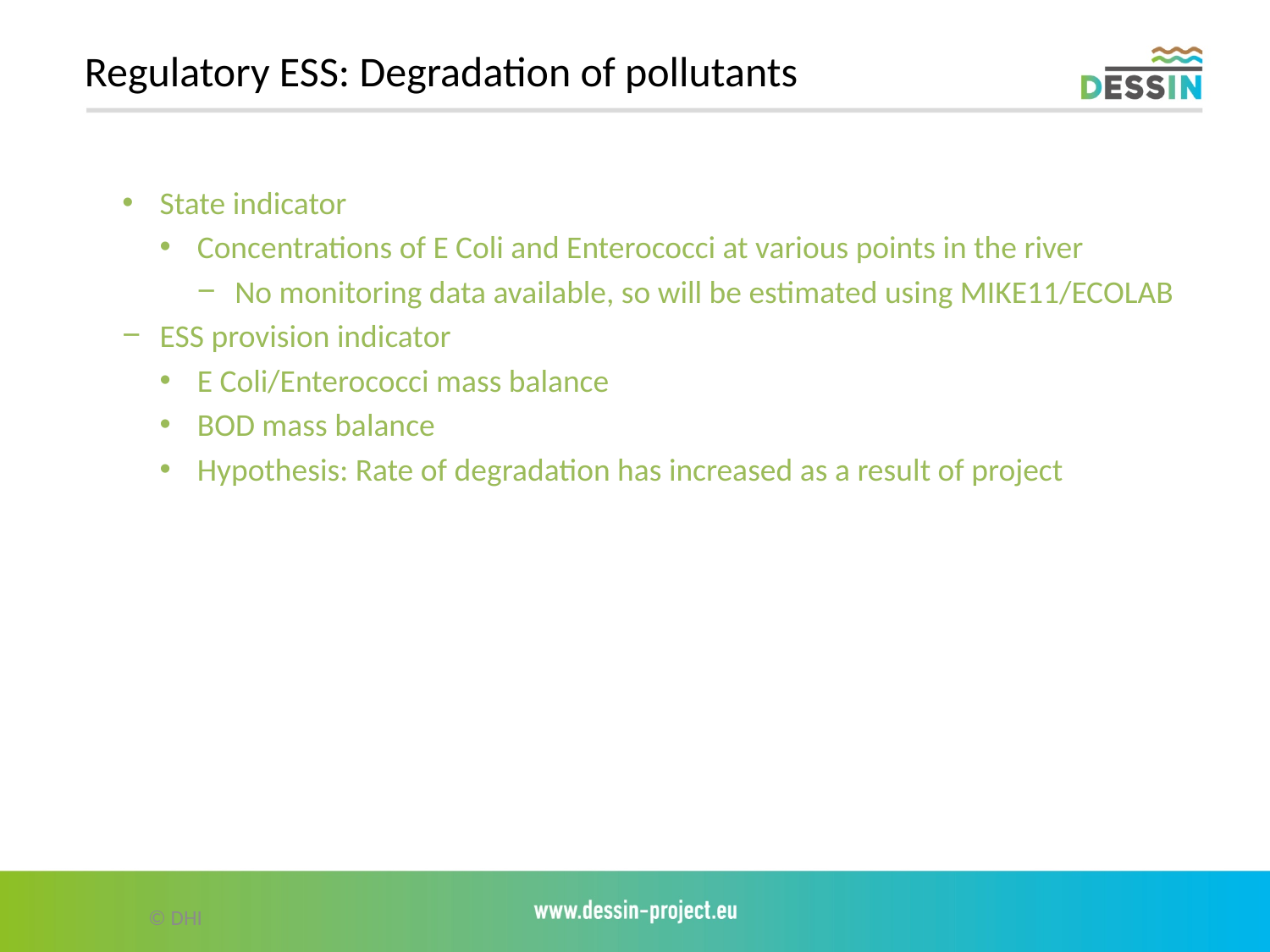

# Regulatory ESS: Degradation of pollutants
State indicator
Concentrations of E Coli and Enterococci at various points in the river
No monitoring data available, so will be estimated using MIKE11/ECOLAB
ESS provision indicator
E Coli/Enterococci mass balance
BOD mass balance
Hypothesis: Rate of degradation has increased as a result of project
© DHI